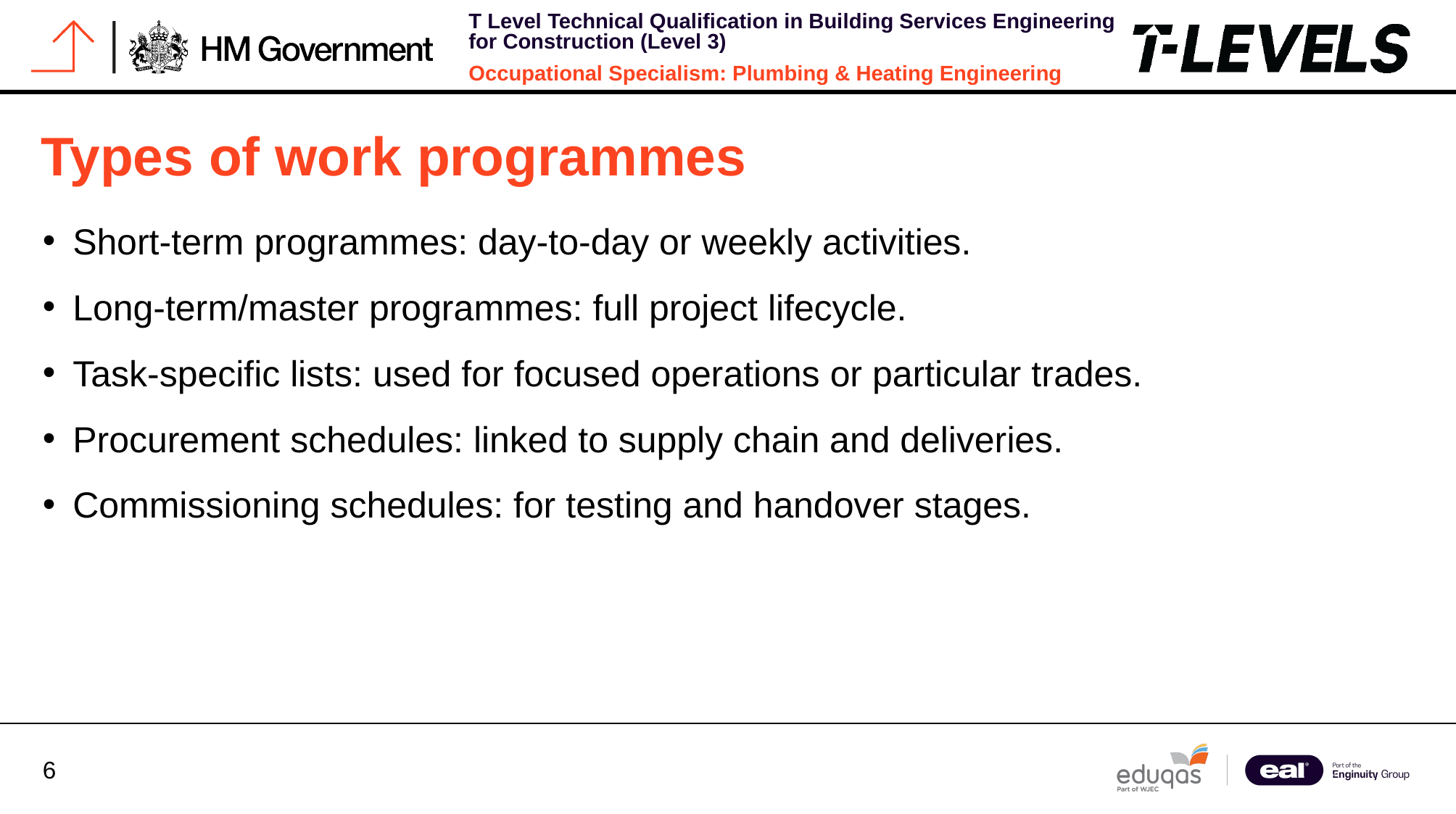

# Types of work programmes
Short-term programmes: day-to-day or weekly activities.
Long-term/master programmes: full project lifecycle.
Task-specific lists: used for focused operations or particular trades.
Procurement schedules: linked to supply chain and deliveries.
Commissioning schedules: for testing and handover stages.